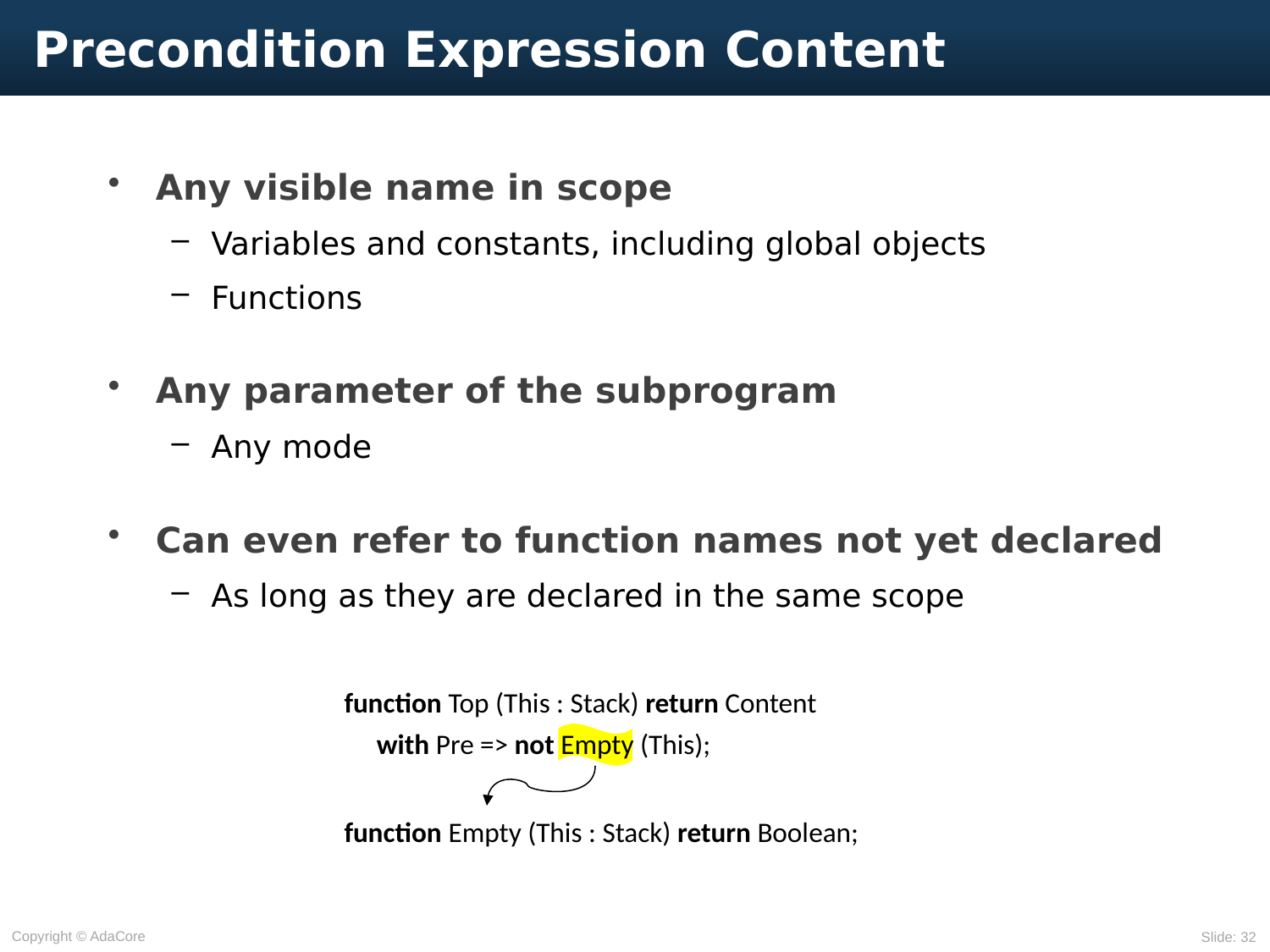

# Precondition Expression Content
Any visible name in scope
Variables and constants, including global objects
Functions
Any parameter of the subprogram
Any mode
Can even refer to function names not yet declared
As long as they are declared in the same scope
function Top (This : Stack) return Content
	with Pre => not Empty (This);

function Empty (This : Stack) return Boolean;